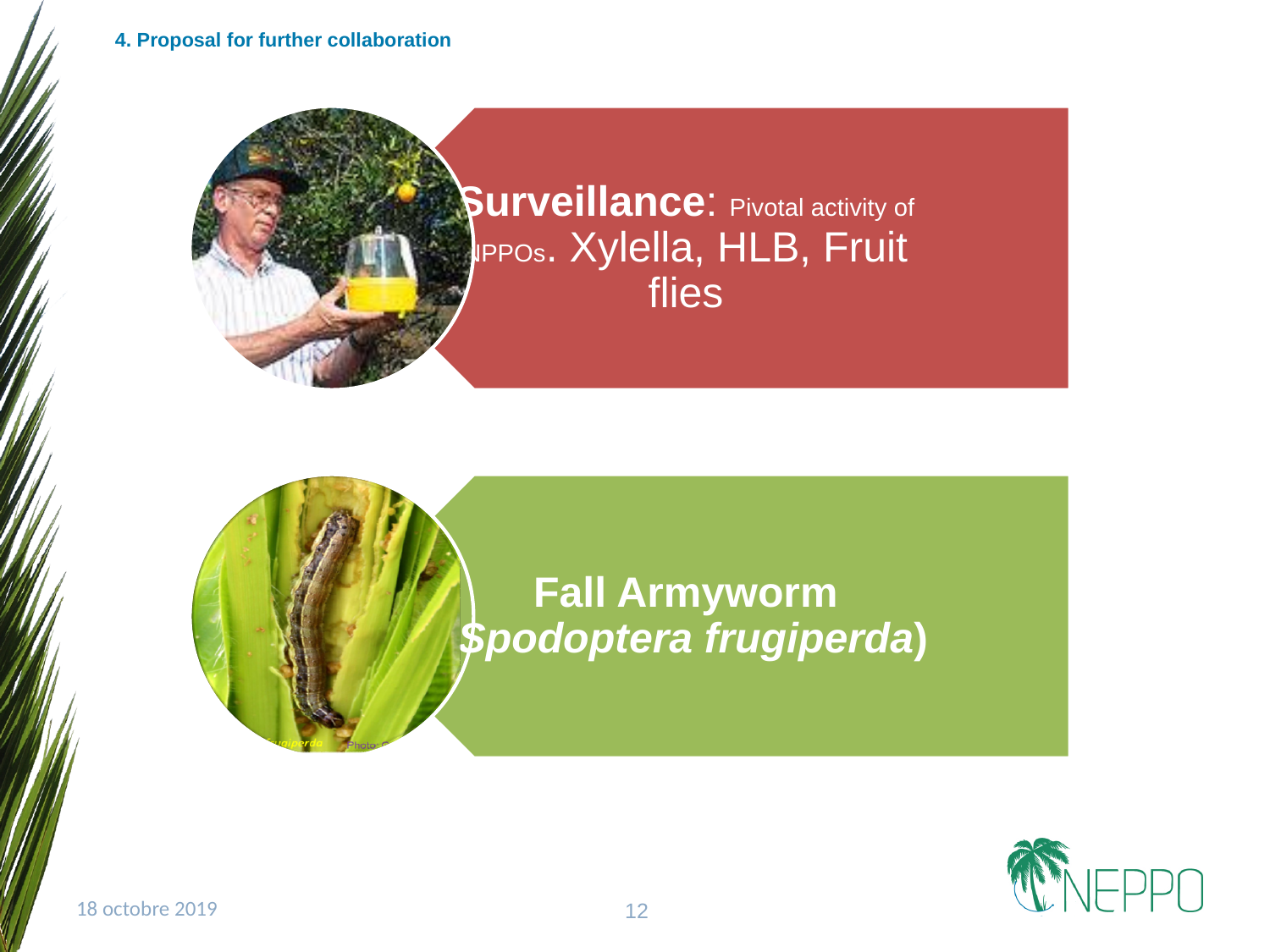

# 4. Proposal for further collaboration
Surveillance: Pivotal activity of NPPOs. Xylella, HLB, Fruit flies
Fall Armyworm (Spodoptera frugiperda)
18 octobre 2019
12